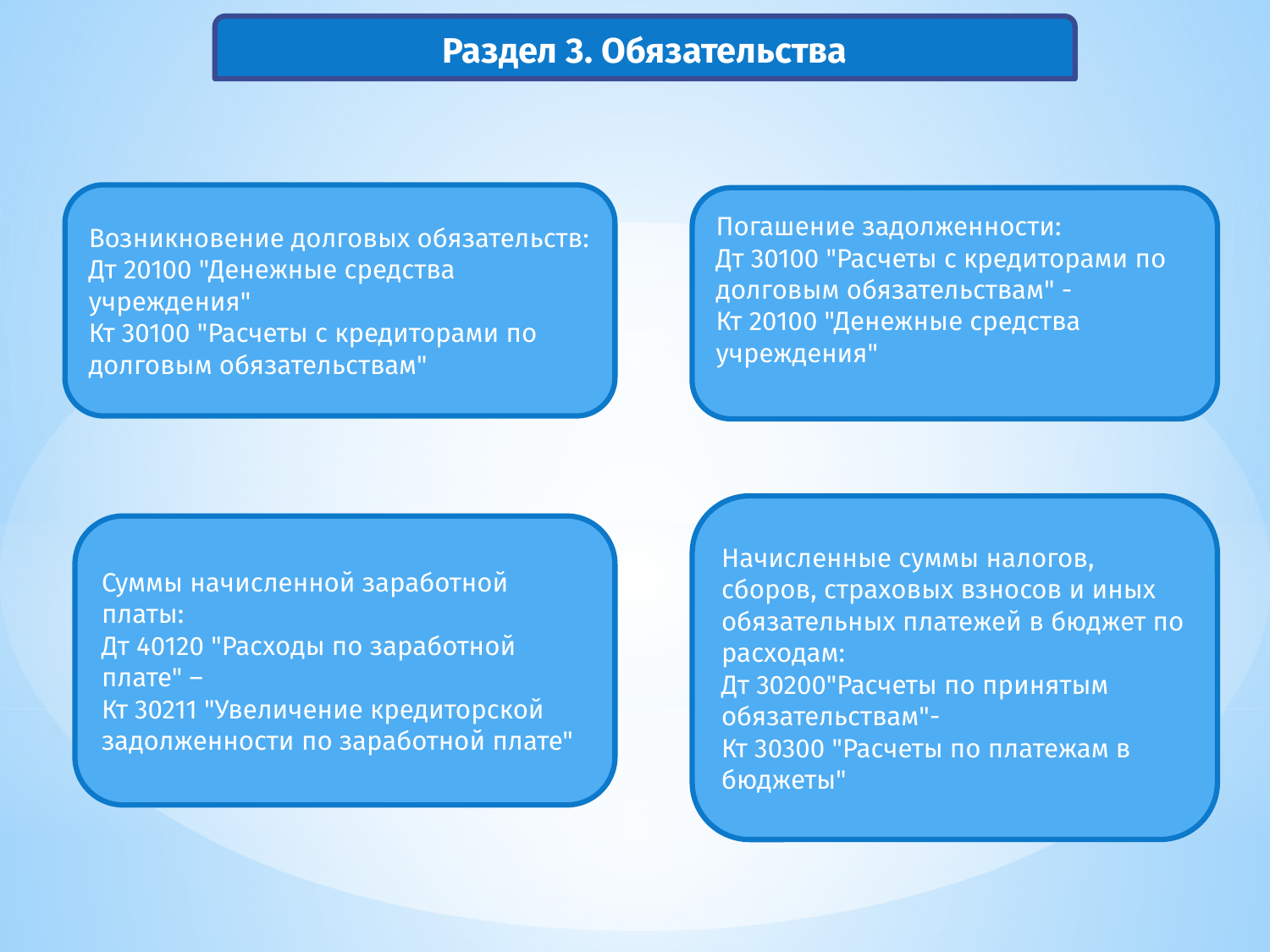

Раздел 3. Обязательства
Возникновение долговых обязательств:
Дт 20100 "Денежные средства учреждения"
Кт 30100 "Расчеты с кредиторами по долговым обязательствам"
Погашение задолженности:
Дт 30100 "Расчеты с кредиторами по долговым обязательствам" -
Кт 20100 "Денежные средства учреждения"

Начисленные суммы налогов, сборов, страховых взносов и иных обязательных платежей в бюджет по расходам:
Дт 30200"Расчеты по принятым обязательствам"-
Кт 30300 "Расчеты по платежам в бюджеты"
Суммы начисленной заработной платы:
Дт 40120 "Расходы по заработной плате" –
Кт 30211 "Увеличение кредиторской задолженности по заработной плате"